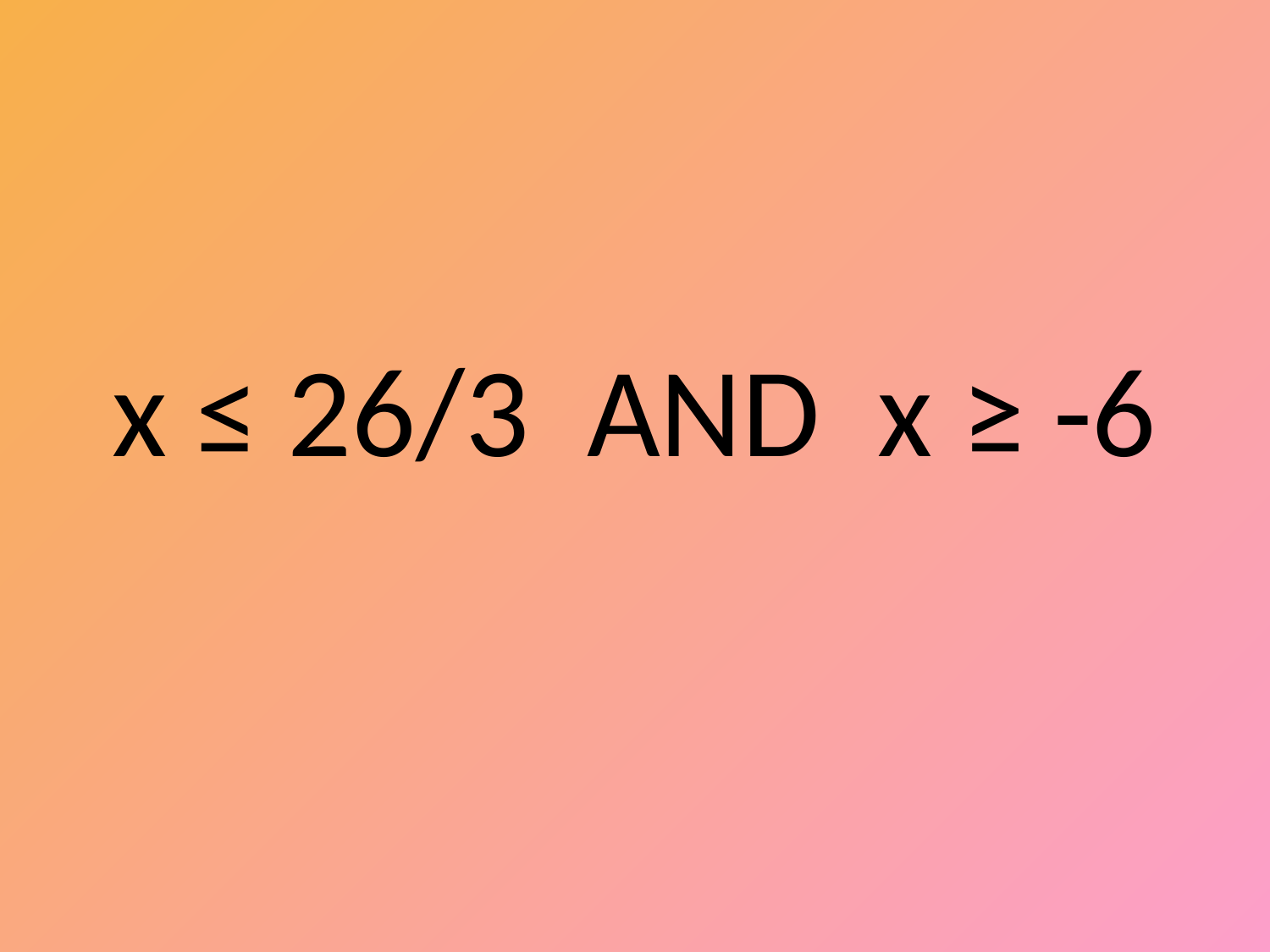

x ≤ 26/3  AND  x ≥ -6